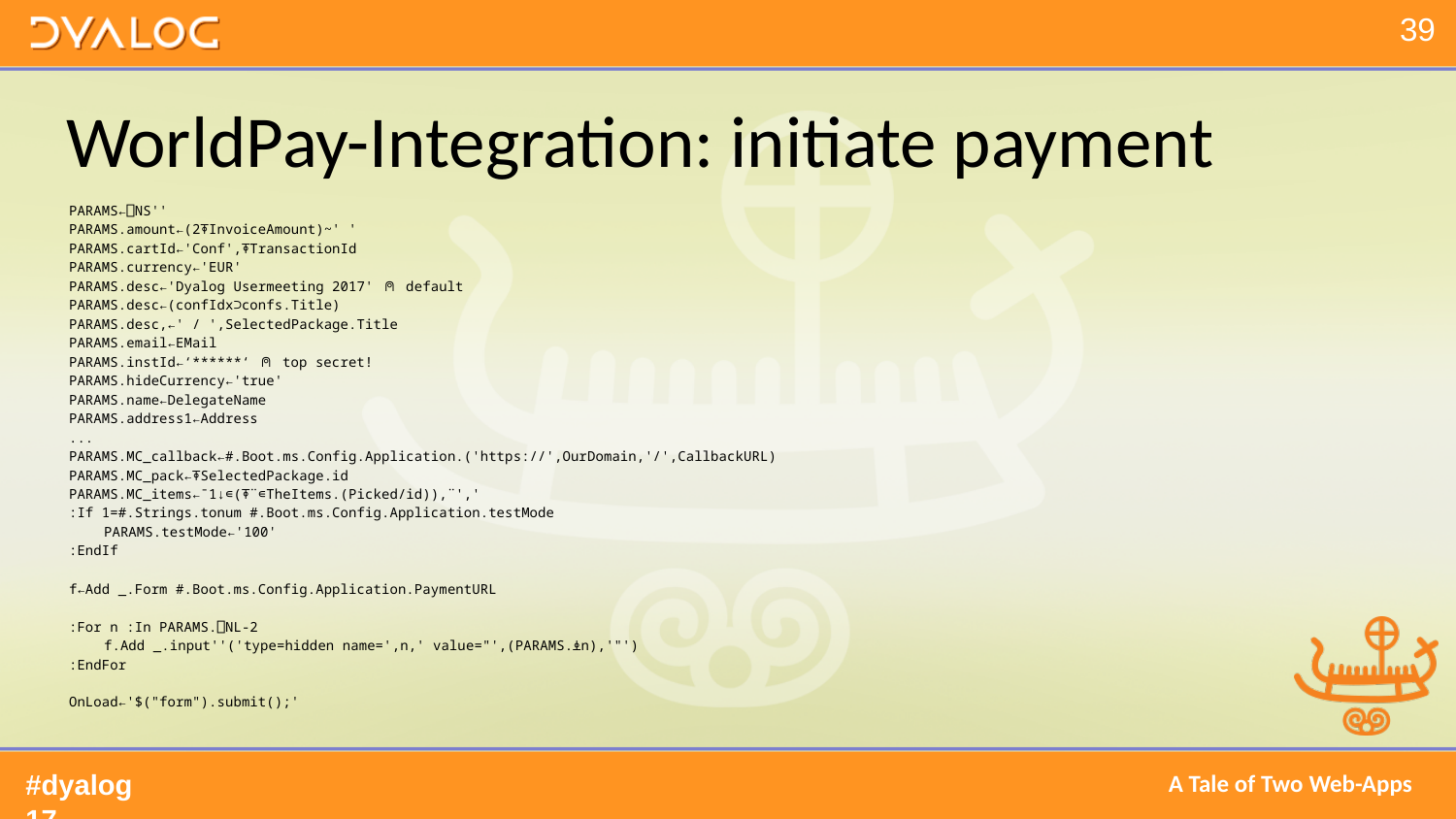

# WorldPay-Integration: initiate payment
PARAMS←⎕NS''
PARAMS.amount←(2⍕InvoiceAmount)~' '
PARAMS.cartId←'Conf',⍕TransactionId
PARAMS.currency←'EUR'
PARAMS.desc←'Dyalog Usermeeting 2017' ⍝ default
PARAMS.desc←(confIdx⊃confs.Title)
PARAMS.desc,←' / ',SelectedPackage.Title
PARAMS.email←EMail
PARAMS.instId←‘******‘ ⍝ top secret!
PARAMS.hideCurrency←'true'
PARAMS.name←DelegateName
PARAMS.address1←Address
...
PARAMS.MC_callback←#.Boot.ms.Config.Application.('https://',OurDomain,'/',CallbackURL)
PARAMS.MC_pack←⍕SelectedPackage.id
PARAMS.MC_items←¯1↓∊(⍕¨∊TheItems.(Picked/id)),¨','
:If 1=#.Strings.tonum #.Boot.ms.Config.Application.testMode
	PARAMS.testMode←'100'
:EndIf

f←Add _.Form #.Boot.ms.Config.Application.PaymentURL

:For n :In PARAMS.⎕NL-2
	f.Add _.input''('type=hidden name=',n,' value="',(PARAMS.⍎n),'"')
:EndFor

OnLoad←'$("form").submit();'

A Tale of Two Web-Apps